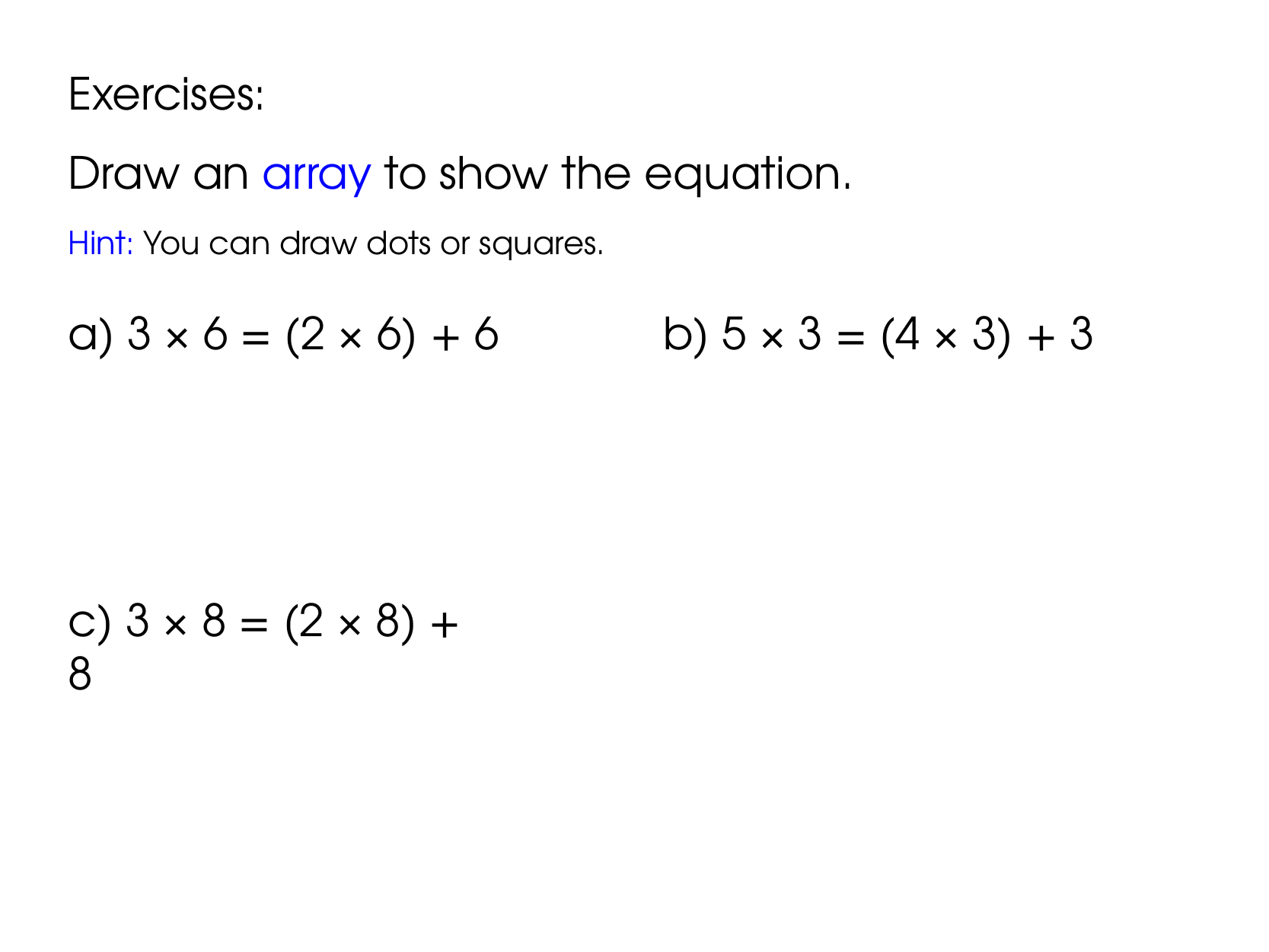

Exercises:
Draw an array to show the equation.
Hint: You can draw dots or squares.
a) 3 × 6 = (2 × 6) + 6
b) 5 × 3 = (4 × 3) + 3
c) 3 × 8 = (2 × 8) + 8